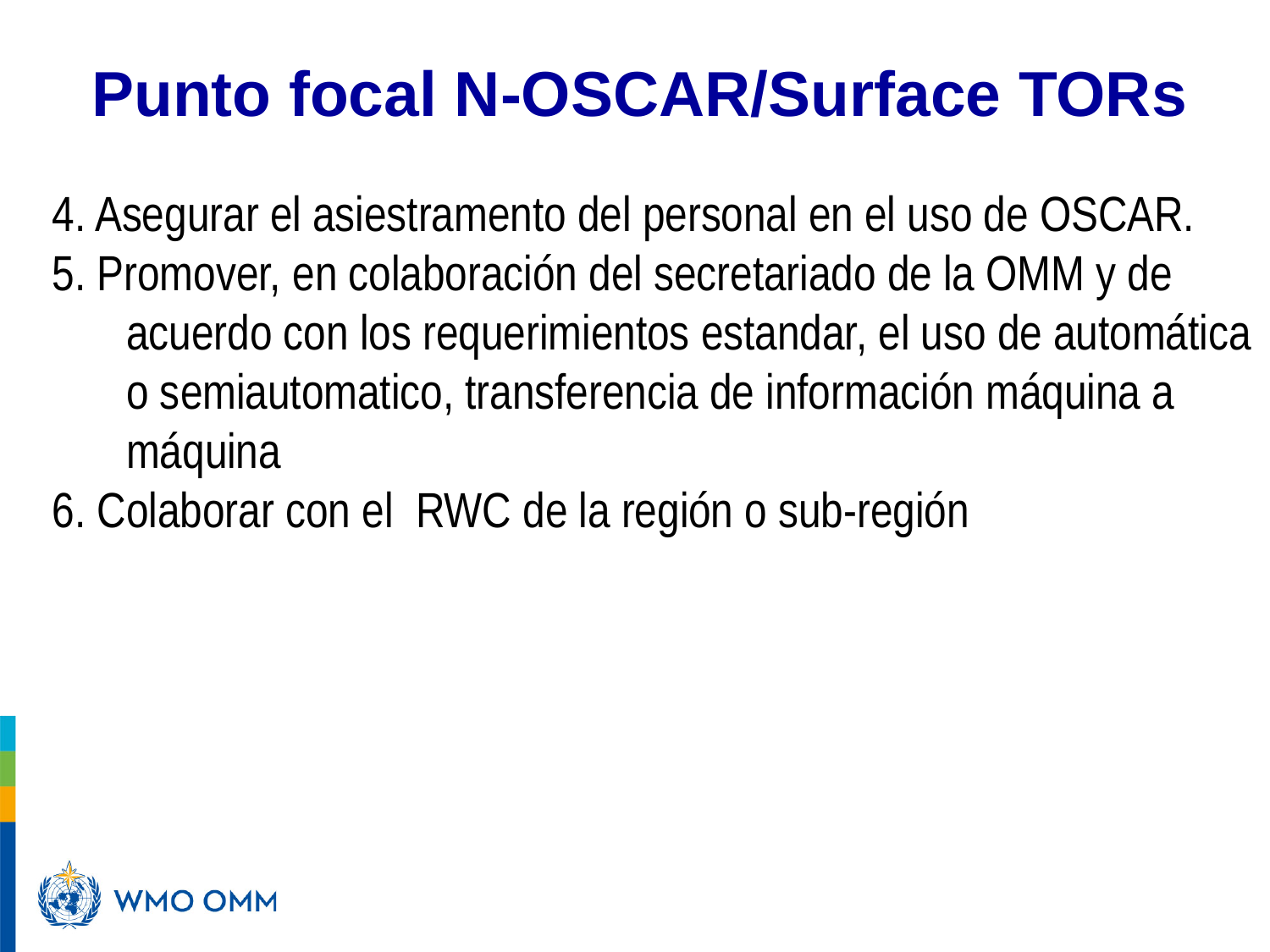

Punto focal N-OSCAR/Surface TORs
4. Asegurar el asiestramento del personal en el uso de OSCAR.
5. Promover, en colaboración del secretariado de la OMM y de acuerdo con los requerimientos estandar, el uso de automática o semiautomatico, transferencia de información máquina a máquina
6. Colaborar con el  RWC de la región o sub-región